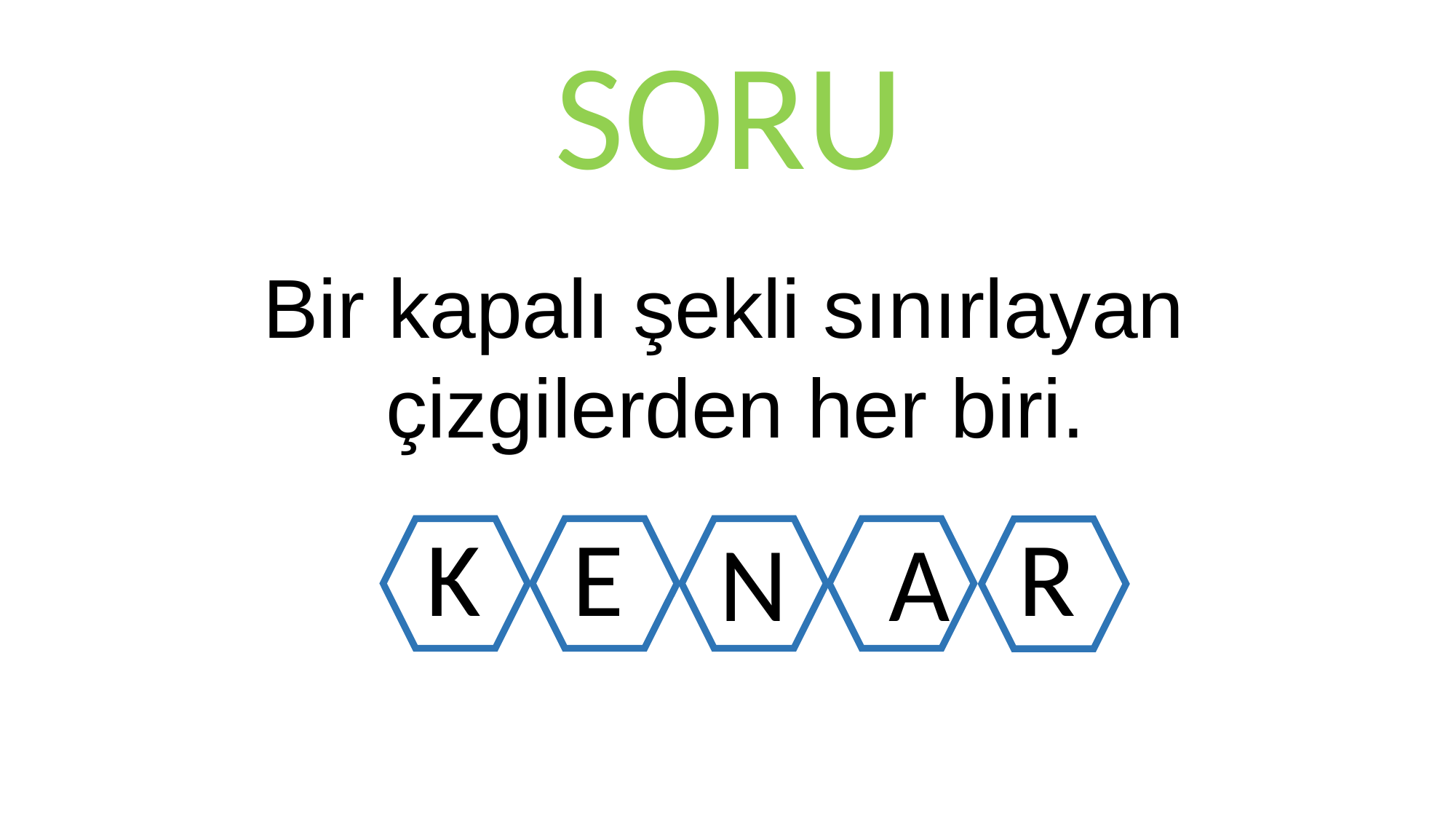

SORU
Bir kapalı şekli sınırlayan
çizgilerden her biri.
K
E
R
N
A